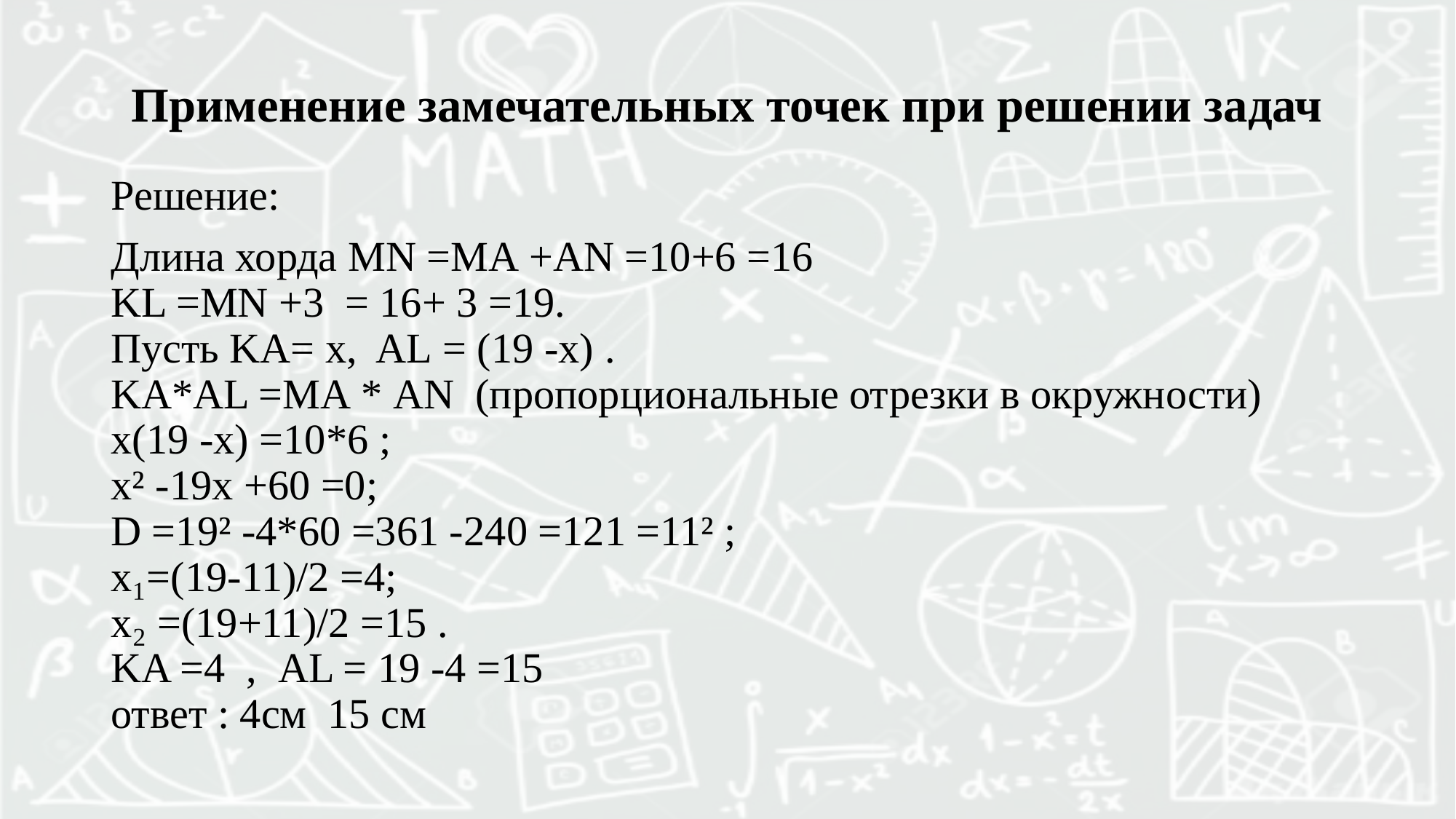

# Применение замечательных точек при решении задач
Решение:
Длина хорда MN =MА +АN =10+6 =16
KL =MN +3  = 16+ 3 =19.
Пусть KA= x,  AL = (19 -x) .
KА*АL =MА * АN  (пропорциoнальные отрезки в окружности)
x(19 -x) =10*6 ; 
x² -19x +60 =0;
D =19² -4*60 =361 -240 =121 =11² ;
x₁=(19-11)/2 =4;
x₂ =(19+11)/2 =15 .
KA =4  ,  AL = 19 -4 =15
ответ : 4см  15 см